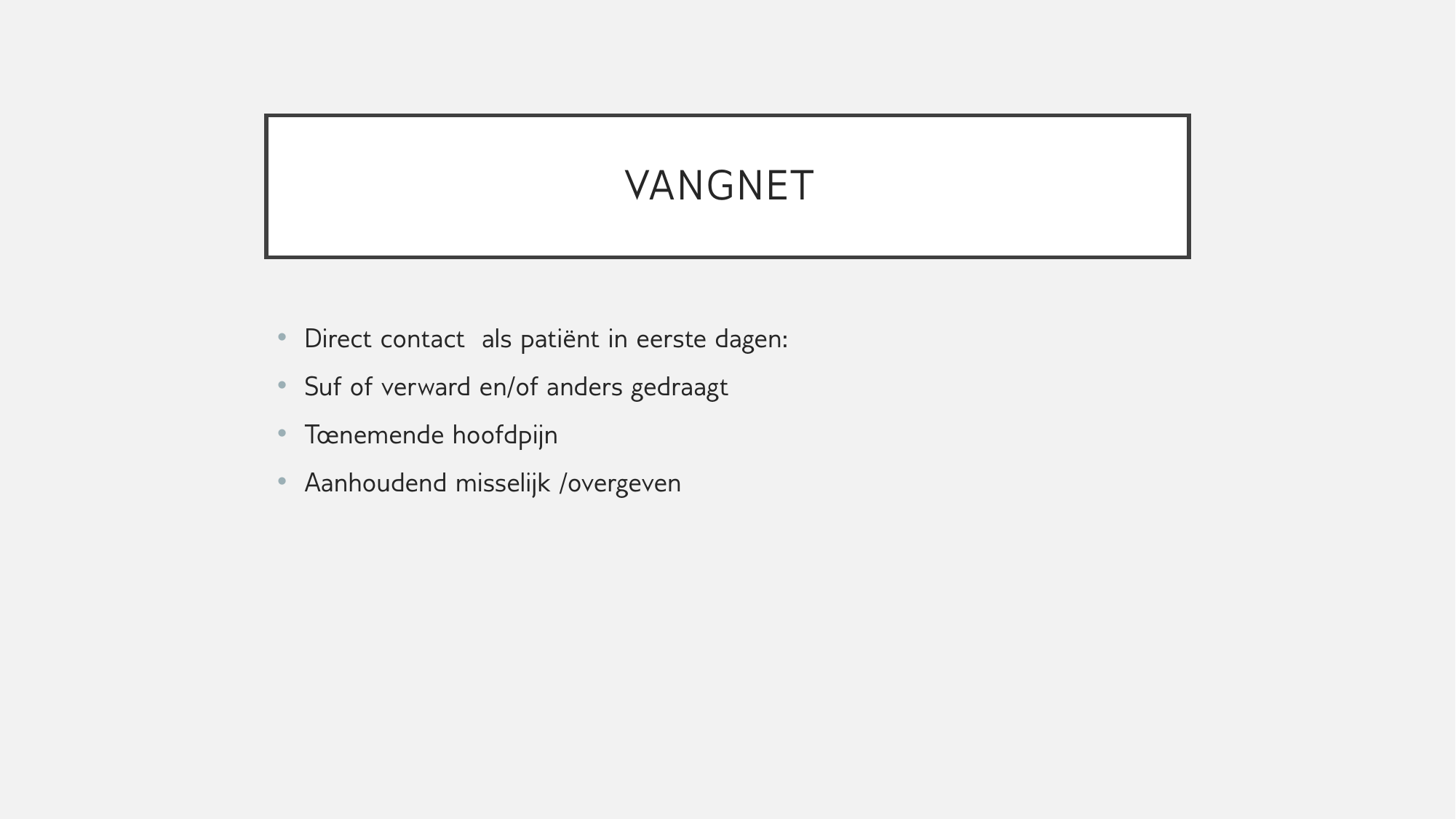

# Vangnet
Direct contact  als patiënt in eerste dagen:
Suf of verward en/of anders gedraagt
Toenemende hoofdpijn
Aanhoudend misselijk /overgeven